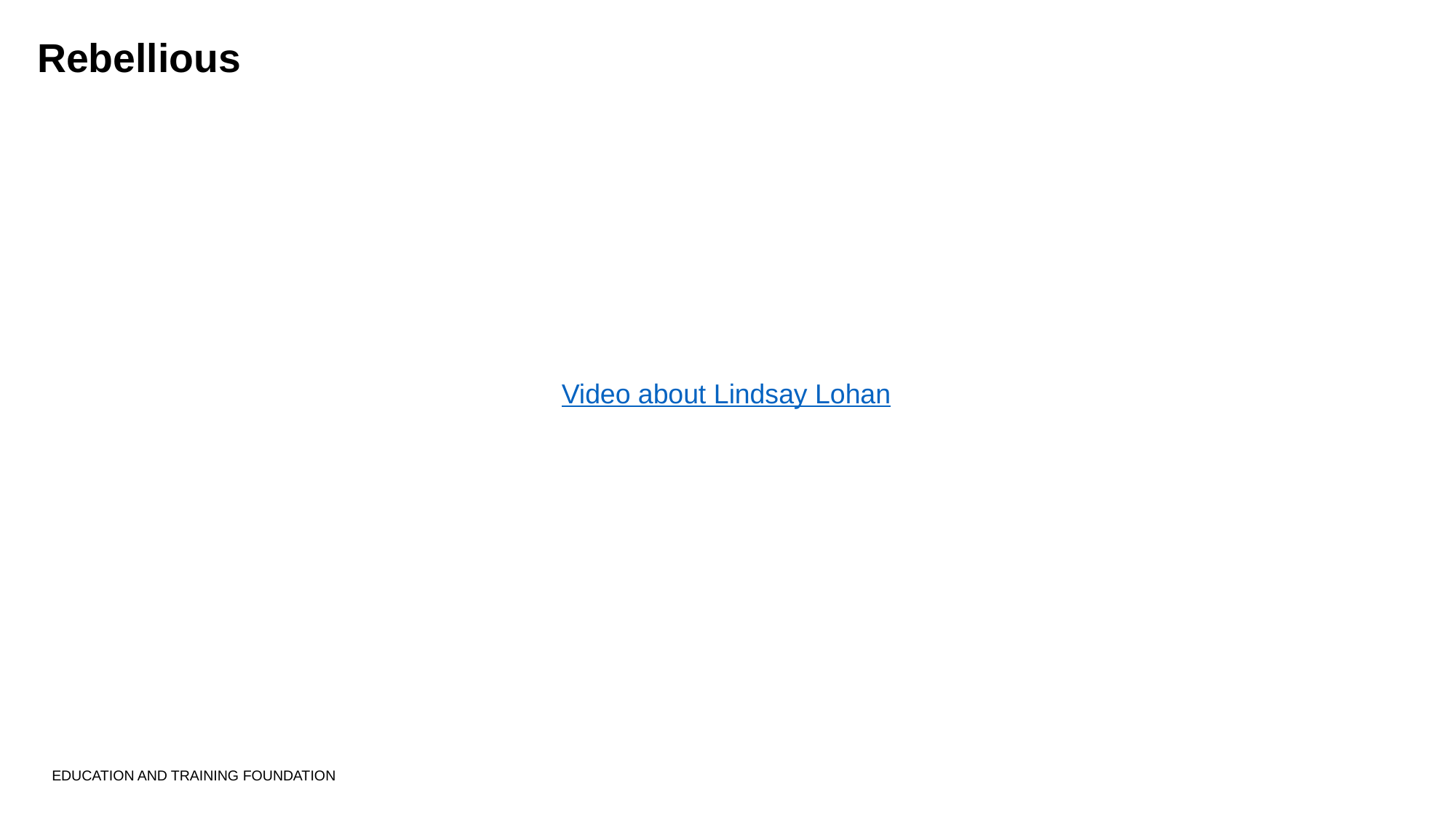

# Rebellious
Video about Lindsay Lohan
EDUCATION AND TRAINING FOUNDATION